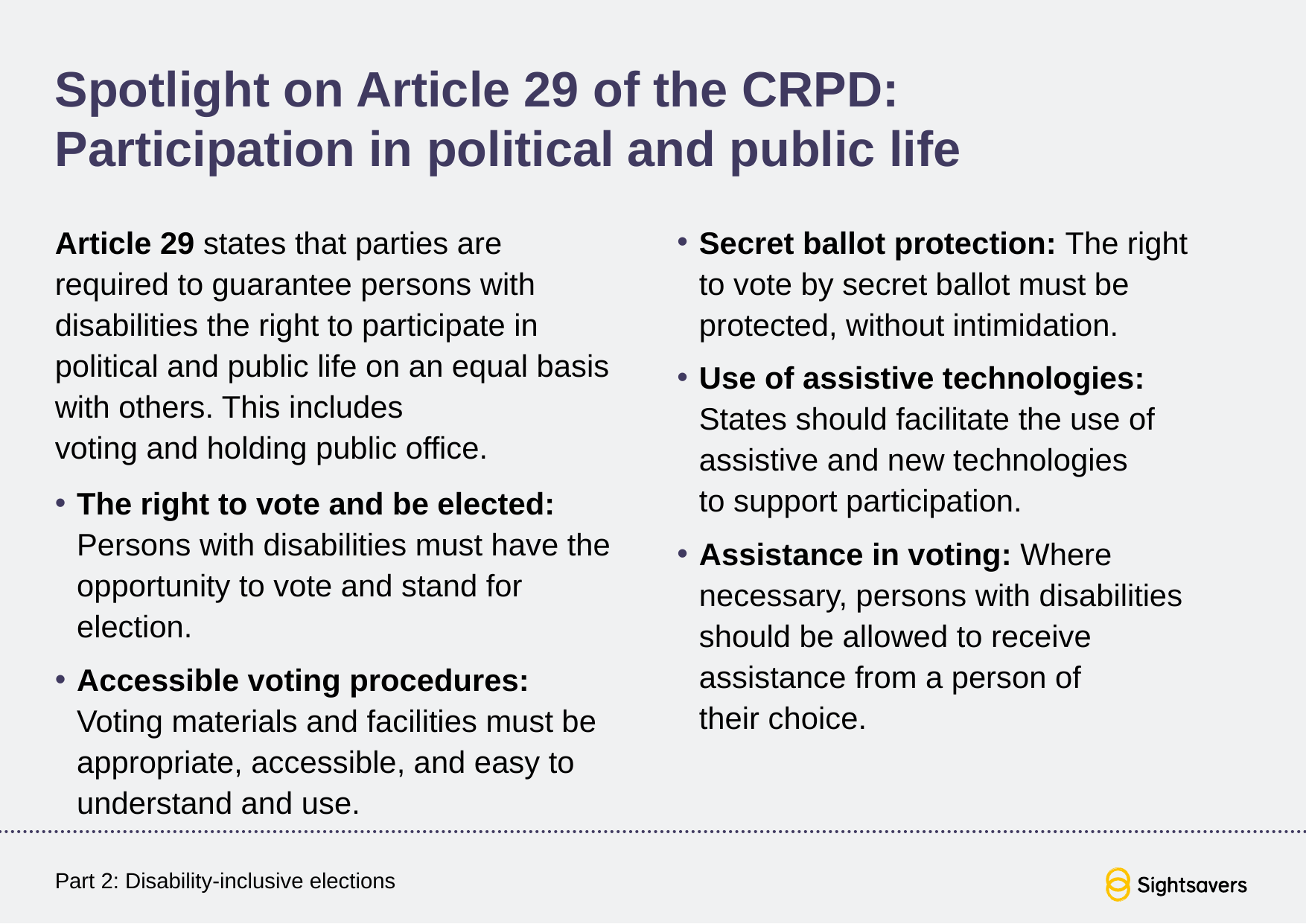

# Spotlight on Article 29 of the CRPD: Participation in political and public life
Article 29 states that parties are required to guarantee persons with disabilities the right to participate in political and public life on an equal basis with others. This includes
voting and holding public office.
The right to vote and be elected: Persons with disabilities must have the opportunity to vote and stand for election.
Accessible voting procedures: Voting materials and facilities must be appropriate, accessible, and easy to understand and use.
Secret ballot protection: The right
to vote by secret ballot must be protected, without intimidation.
Use of assistive technologies: States should facilitate the use of assistive and new technologies
to support participation.
Assistance in voting: Where necessary, persons with disabilities should be allowed to receive assistance from a person of
their choice.

Part 2: Disability-inclusive elections